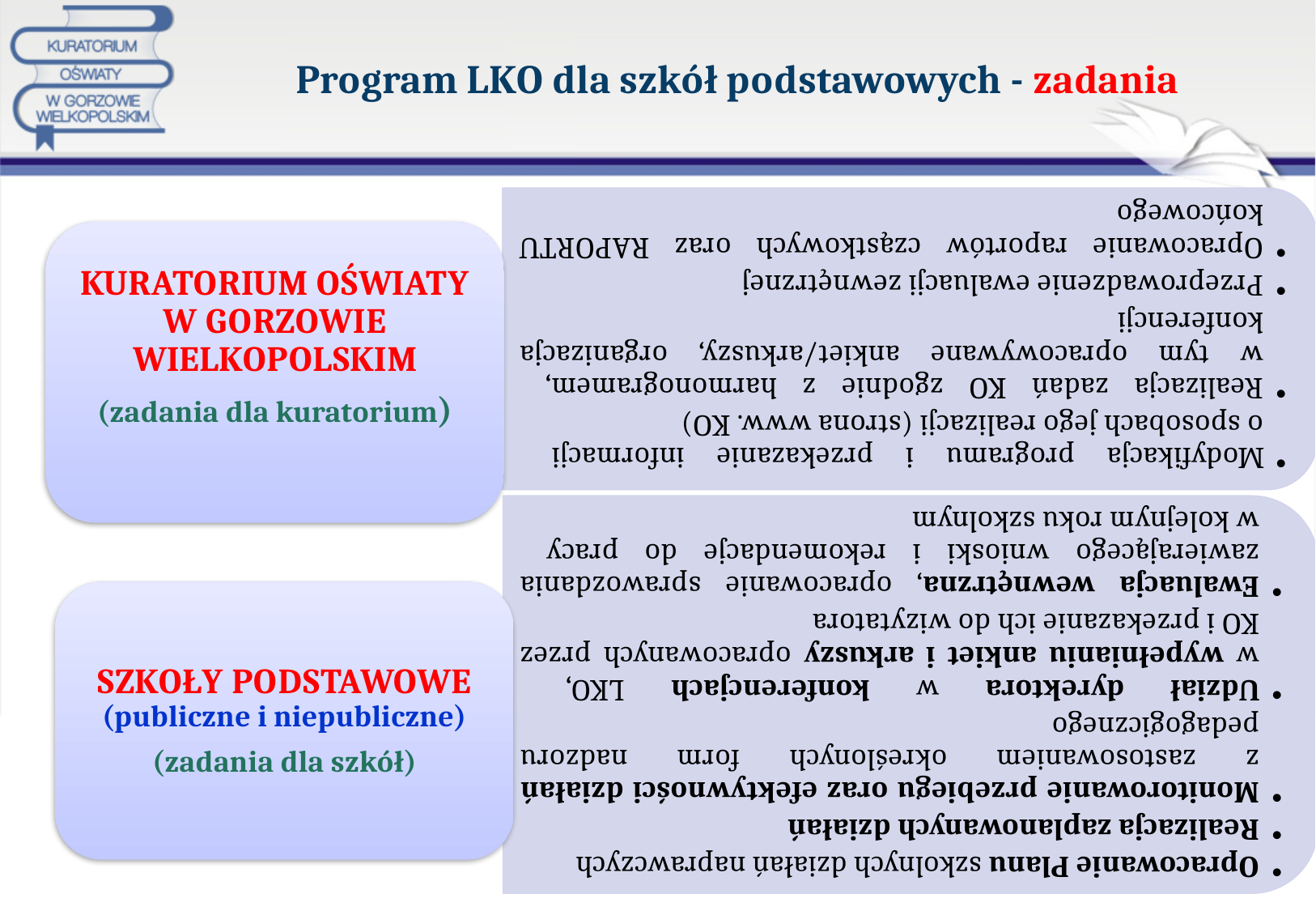

# Program LKO dla szkół podstawowych - zadania

Modyfikacja programu i przekazanie informacji
o sposobach jego realizacji (strona www. KO)
Realizacja zadań KO zgodnie z harmonogramem,
w tym opracowywane ankiet/arkuszy, organizacja konferencji
Przeprowadzenie ewaluacji zewnętrznej
Opracowanie raportów cząstkowych oraz RAPORTU końcowego

KURATORIUM OŚWIATY W GORZOWIE WIELKOPOLSKIM
(zadania dla kuratorium)

Opracowanie Planu szkolnych działań naprawczych
Realizacja zaplanowanych działań
Monitorowanie przebiegu oraz efektywności działań z zastosowaniem określonych form nadzoru pedagogicznego
Udział dyrektora w konferencjach LKO,
w wypełnianiu ankiet i arkuszy opracowanych przez KO i przekazanie ich do wizytatora
Ewaluacja wewnętrzna, opracowanie sprawozdania zawierającego wnioski i rekomendacje do pracy
w kolejnym roku szkolnym
SZKOŁY PODSTAWOWE (publiczne i niepubliczne)
(zadania dla szkół)